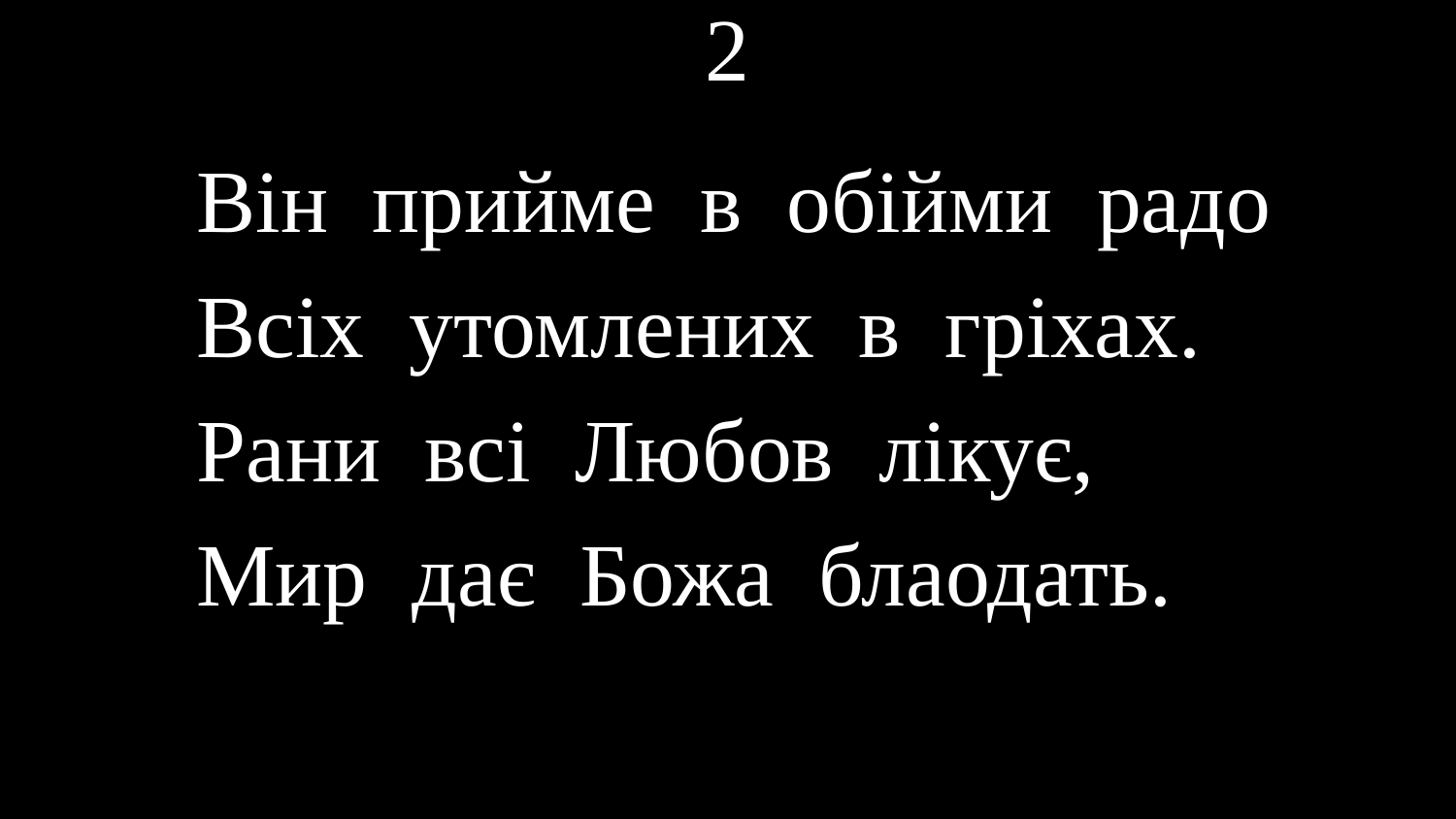

# 2
Він  прийме  в  обійми  радо
Всіх  утомлених  в  гріхах.
Рани  всі  Любов  лікує,
Мир  дає  Божа  блаодать.